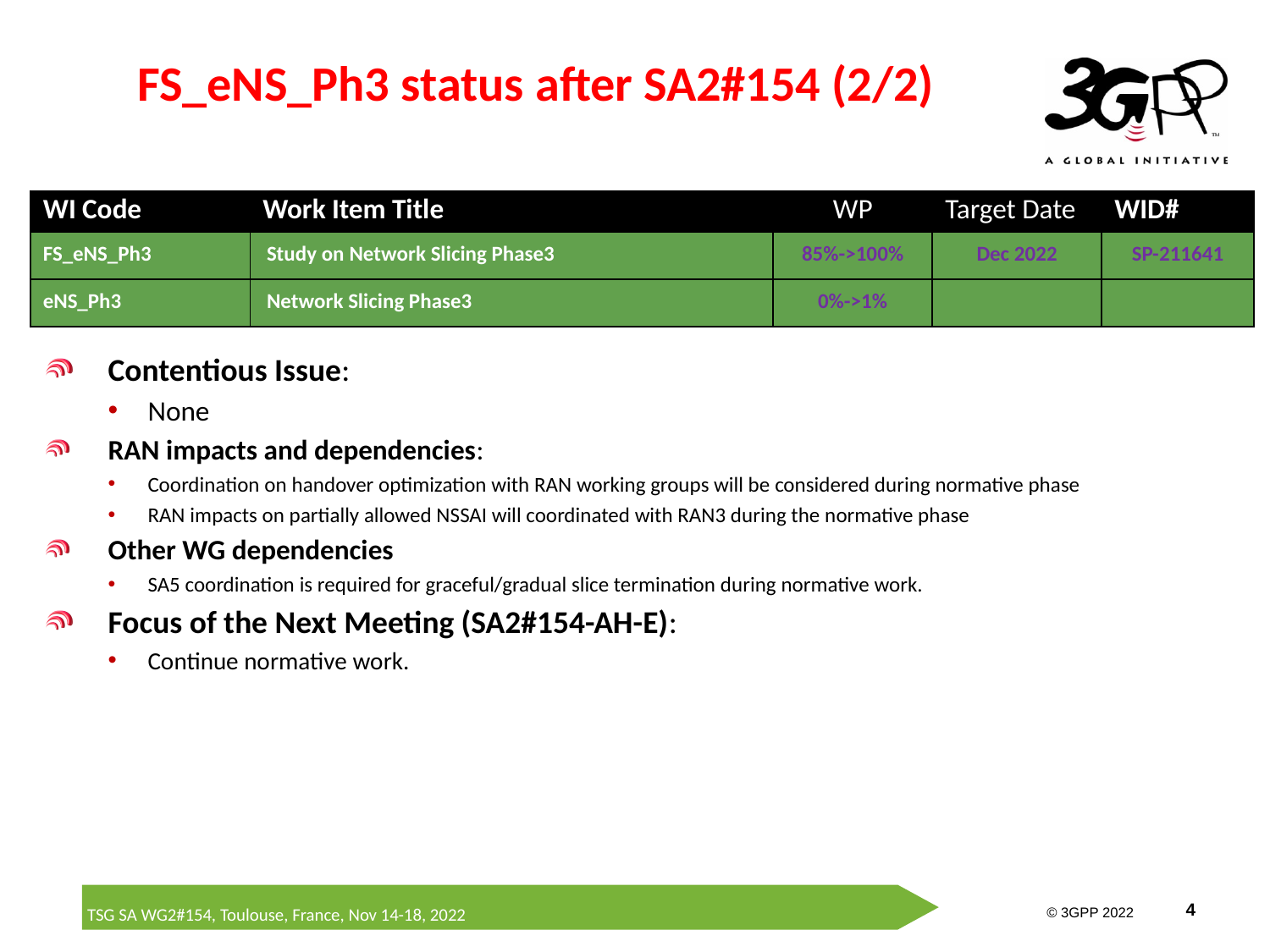

# FS_eNS_Ph3 status after SA2#154 (2/2)
| WI Code | Work Item Title | WP | Target Date | WID# |
| --- | --- | --- | --- | --- |
| FS\_eNS\_Ph3 | Study on Network Slicing Phase3 | 85%->100% | Dec 2022 | SP-211641 |
| eNS\_Ph3 | Network Slicing Phase3 | 0%->1% |  |  |
Contentious Issue:
None
RAN impacts and dependencies:
Coordination on handover optimization with RAN working groups will be considered during normative phase
RAN impacts on partially allowed NSSAI will coordinated with RAN3 during the normative phase
Other WG dependencies
SA5 coordination is required for graceful/gradual slice termination during normative work.
Focus of the Next Meeting (SA2#154-AH-E):
Continue normative work.